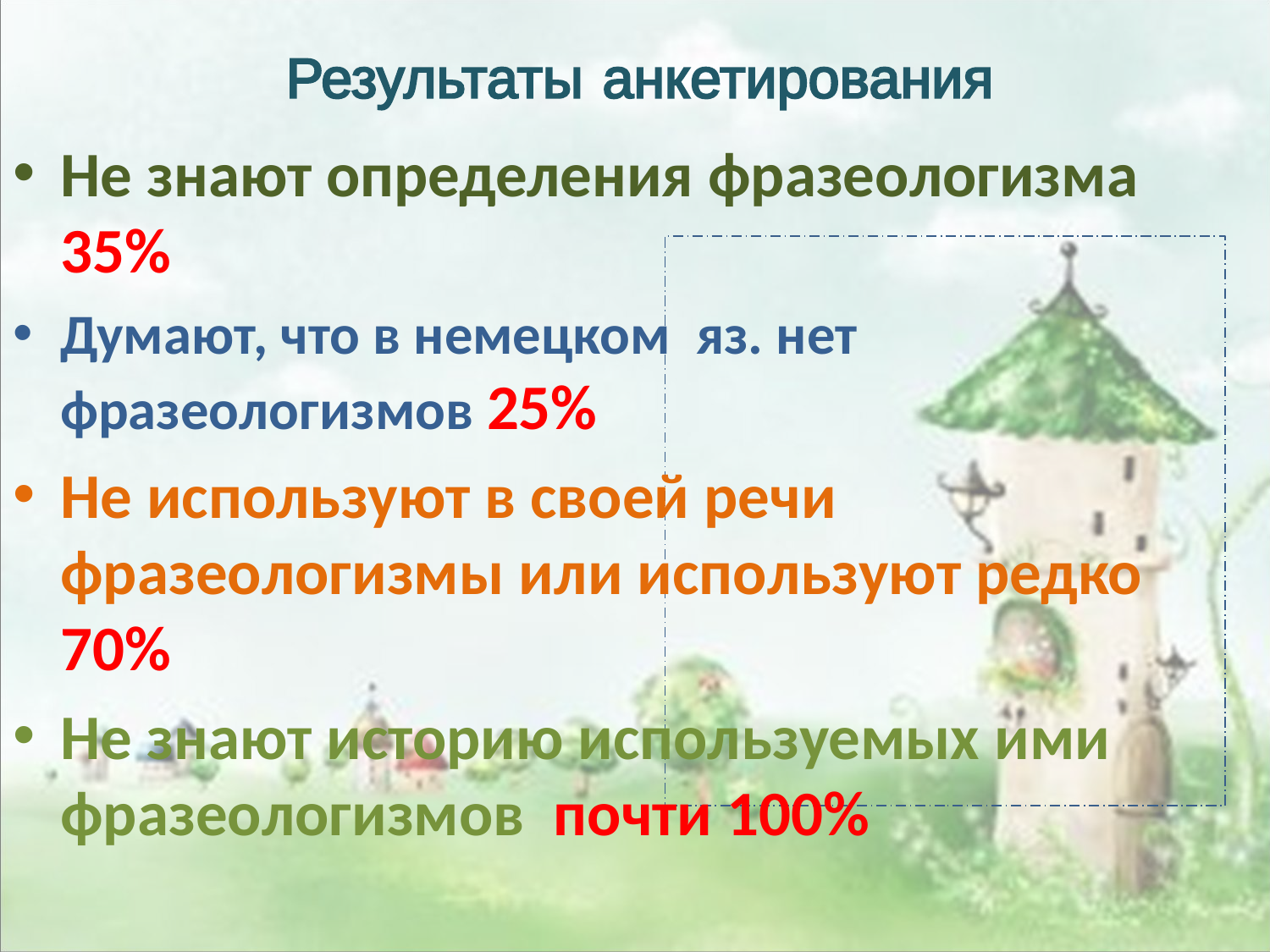

# Результаты анкетирования

Не знают определения фразеологизма 35%
Думают, что в немецком  яз. нет фразеологизмов 25%
Не используют в своей речи фразеологизмы или используют редко 70%
Не знают историю используемых ими фразеологизмов  почти 100%